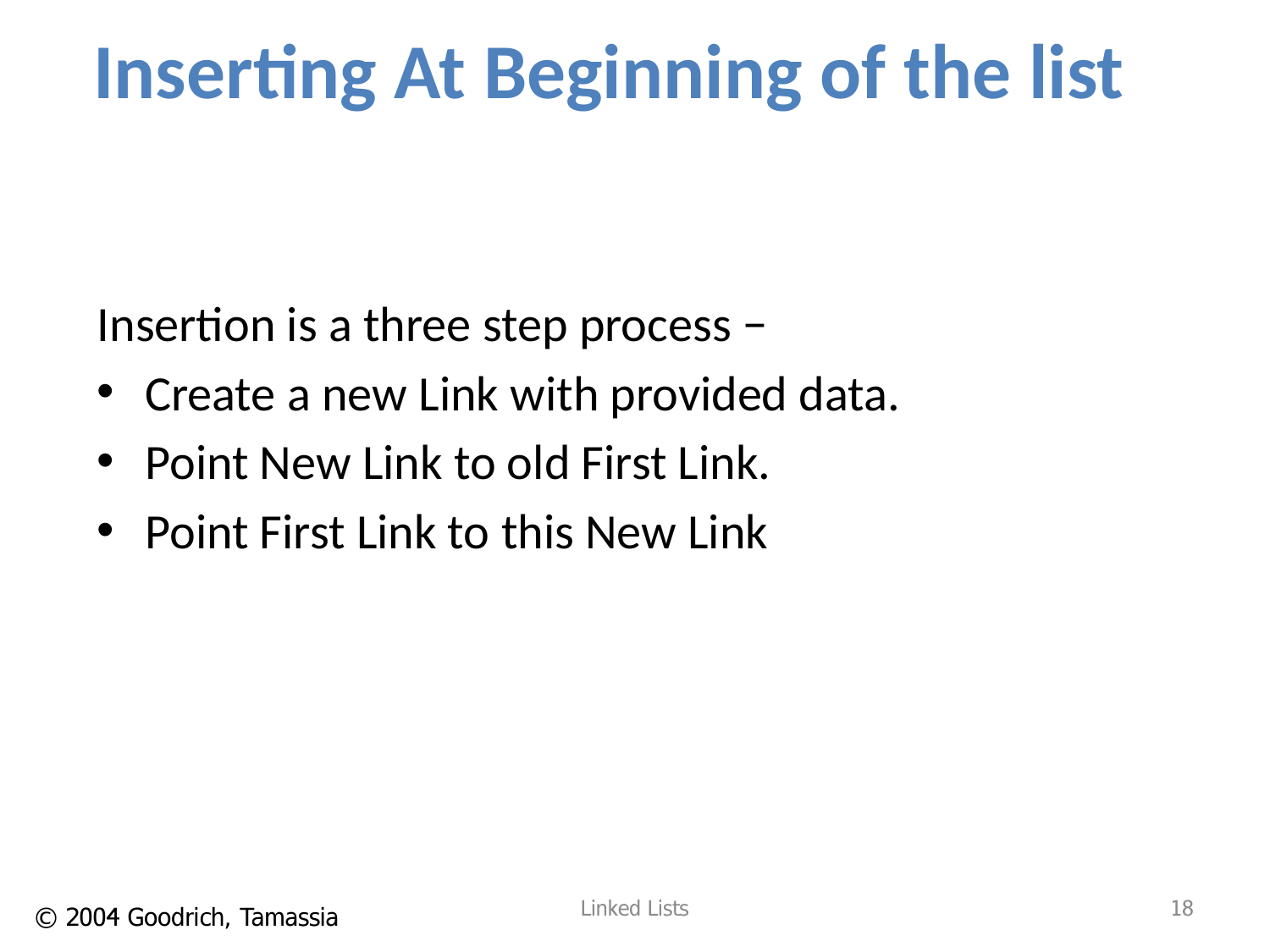

# Inserting At Beginning of the list
Insertion is a three step process −
Create a new Link with provided data.
Point New Link to old First Link.
Point First Link to this New Link

Linked Lists
18